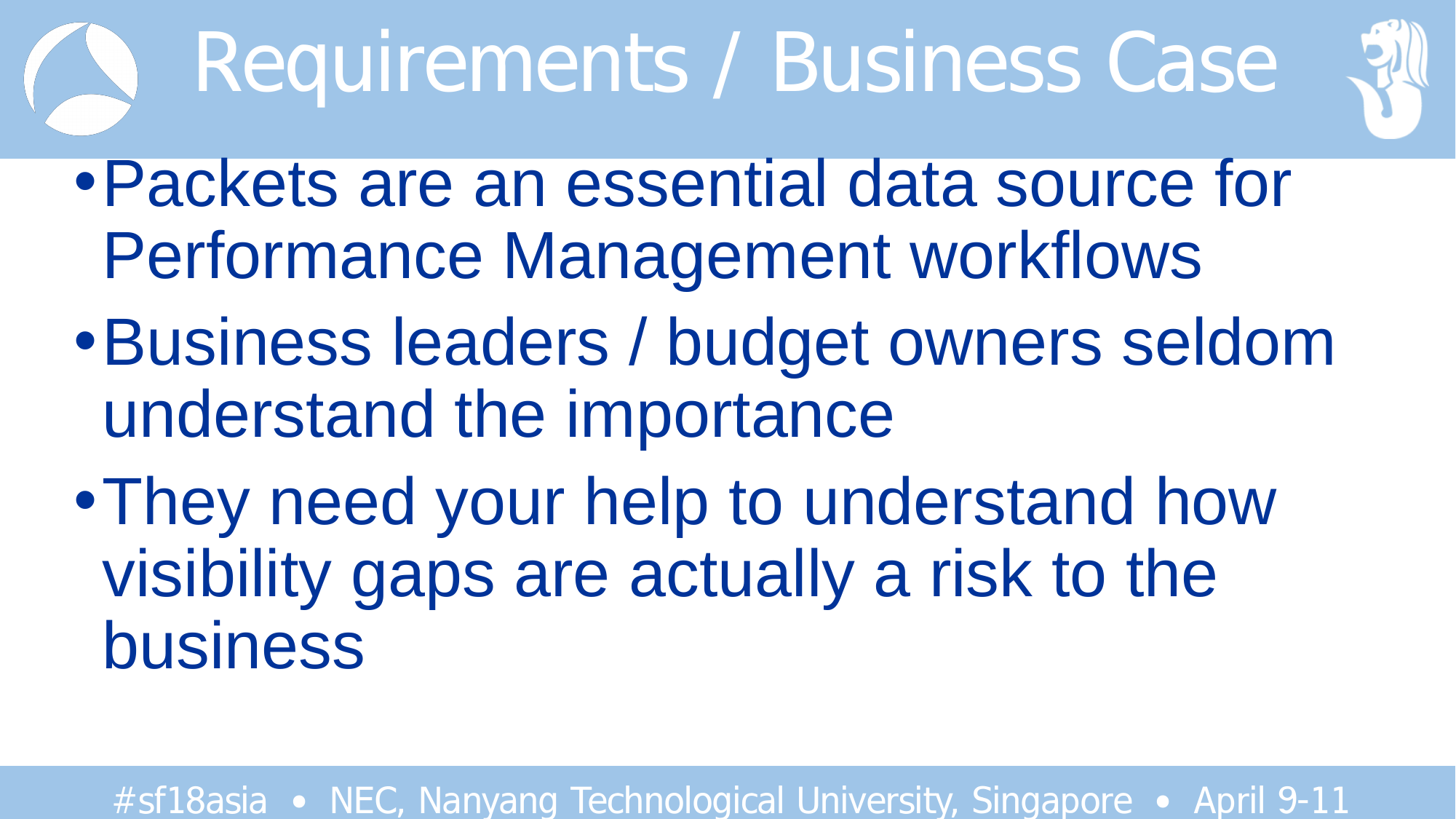

# Requirements / Business Case
Packets are an essential data source for Performance Management workflows
Business leaders / budget owners seldom understand the importance
They need your help to understand how visibility gaps are actually a risk to the business